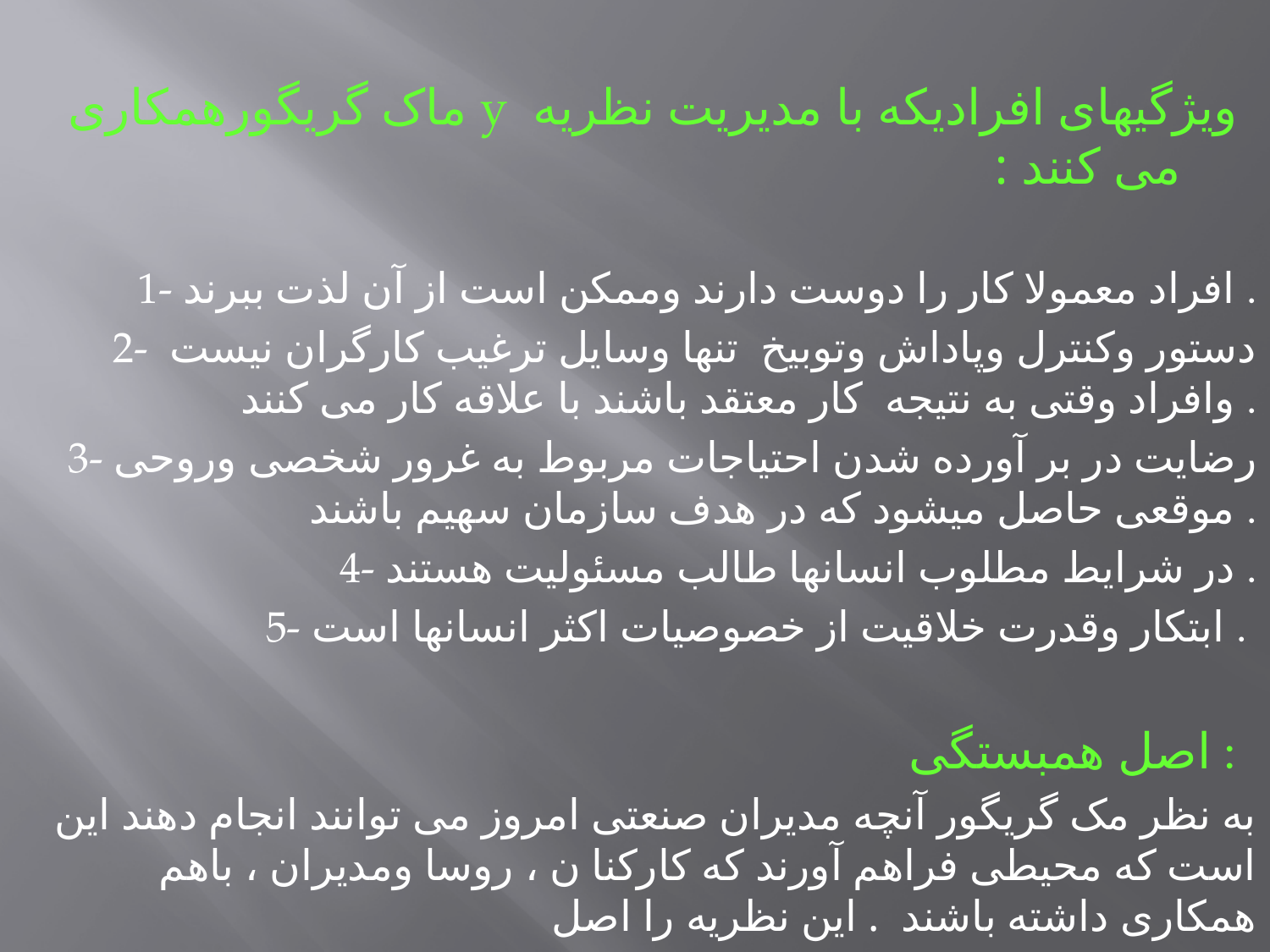

ویژگیهای افرادیکه با مدیریت نظریه  y ماک گریگورهمکاری می کنند :

1- افراد معمولا کار را دوست دارند وممکن است از آن لذت ببرند .
2- دستور وکنترل وپاداش وتوبیخ  تنها وسایل ترغیب کارگران نیست  وافراد وقتی به نتیجه  کار معتقد باشند با علاقه کار می کنند .
3- رضایت در بر آورده شدن احتیاجات مربوط به غرور شخصی وروحی موقعی حاصل میشود که در هدف سازمان سهیم باشند .
 4- در شرایط مطلوب انسانها طالب مسئولیت هستند .
5- ابتکار وقدرت خلاقیت از خصوصیات اکثر انسانها است .

اصل همبستگی :
به نظر مک گریگور آنچه مدیران صنعتی امروز می توانند انجام دهند این است که محیطی فراهم آورند که کارکنا ن ، روسا ومدیران ، باهم همکاری داشته باشند  . این نظریه را اصل